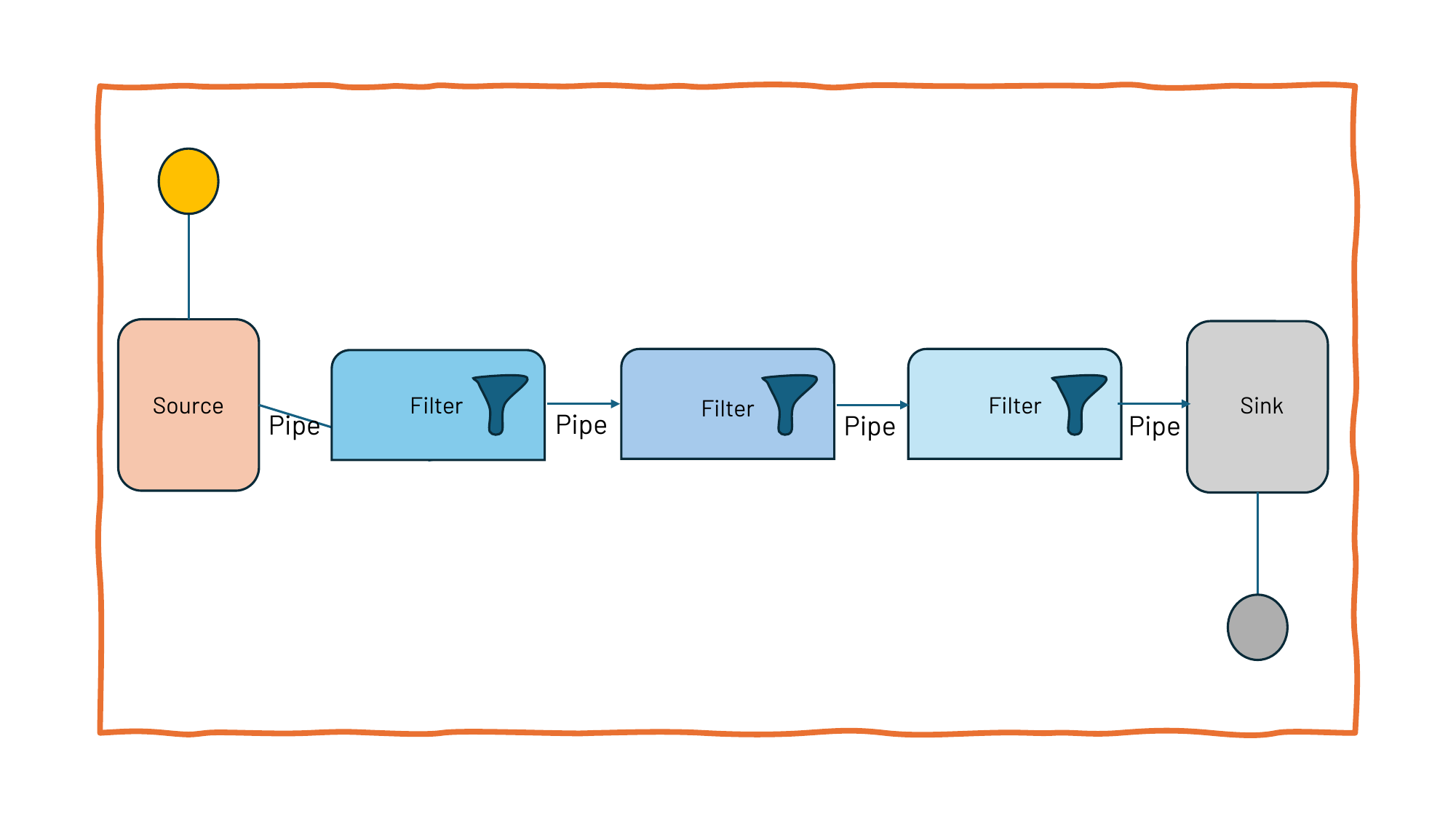

Filter
Sink
Source
Filter
Filter
Pipe
Pipe
Pipe
Pipe